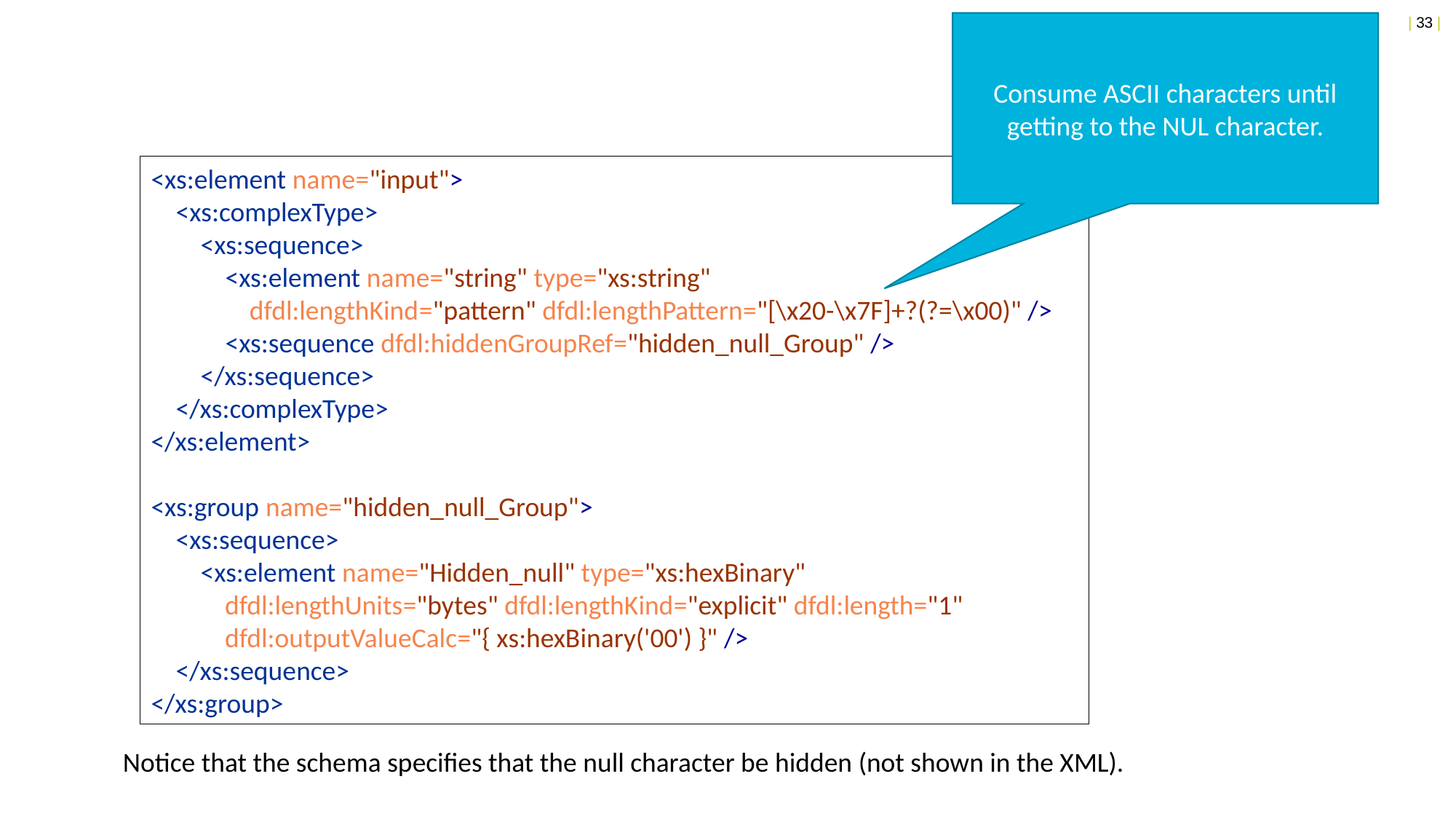

Consume ASCII characters until getting to the NUL character.
<xs:element name="input">
    <xs:complexType>
        <xs:sequence>
            <xs:element name="string" type="xs:string"
                dfdl:lengthKind="pattern" dfdl:lengthPattern="[\x20-\x7F]+?(?=\x00)" />
            <xs:sequence dfdl:hiddenGroupRef="hidden_null_Group" />
        </xs:sequence>
    </xs:complexType>
</xs:element>
<xs:group name="hidden_null_Group">
    <xs:sequence>
        <xs:element name="Hidden_null" type="xs:hexBinary"
            dfdl:lengthUnits="bytes" dfdl:lengthKind="explicit" dfdl:length="1"
            dfdl:outputValueCalc="{ xs:hexBinary('00') }" />
    </xs:sequence>
</xs:group>
Notice that the schema specifies that the null character be hidden (not shown in the XML).